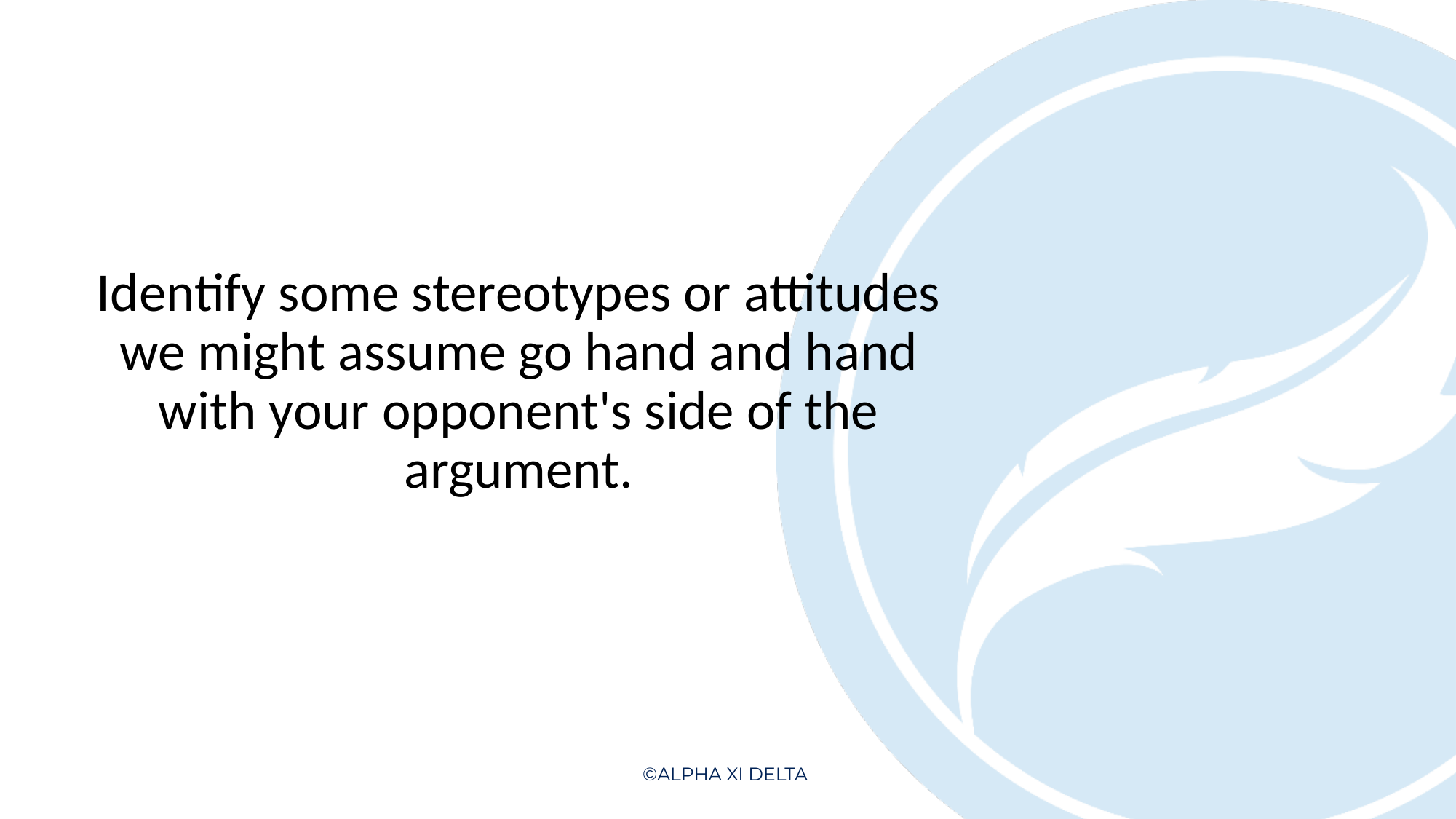

Identify some stereotypes or attitudes we might assume go hand and hand with your opponent's side of the argument.
©ALPHA XI DELTA